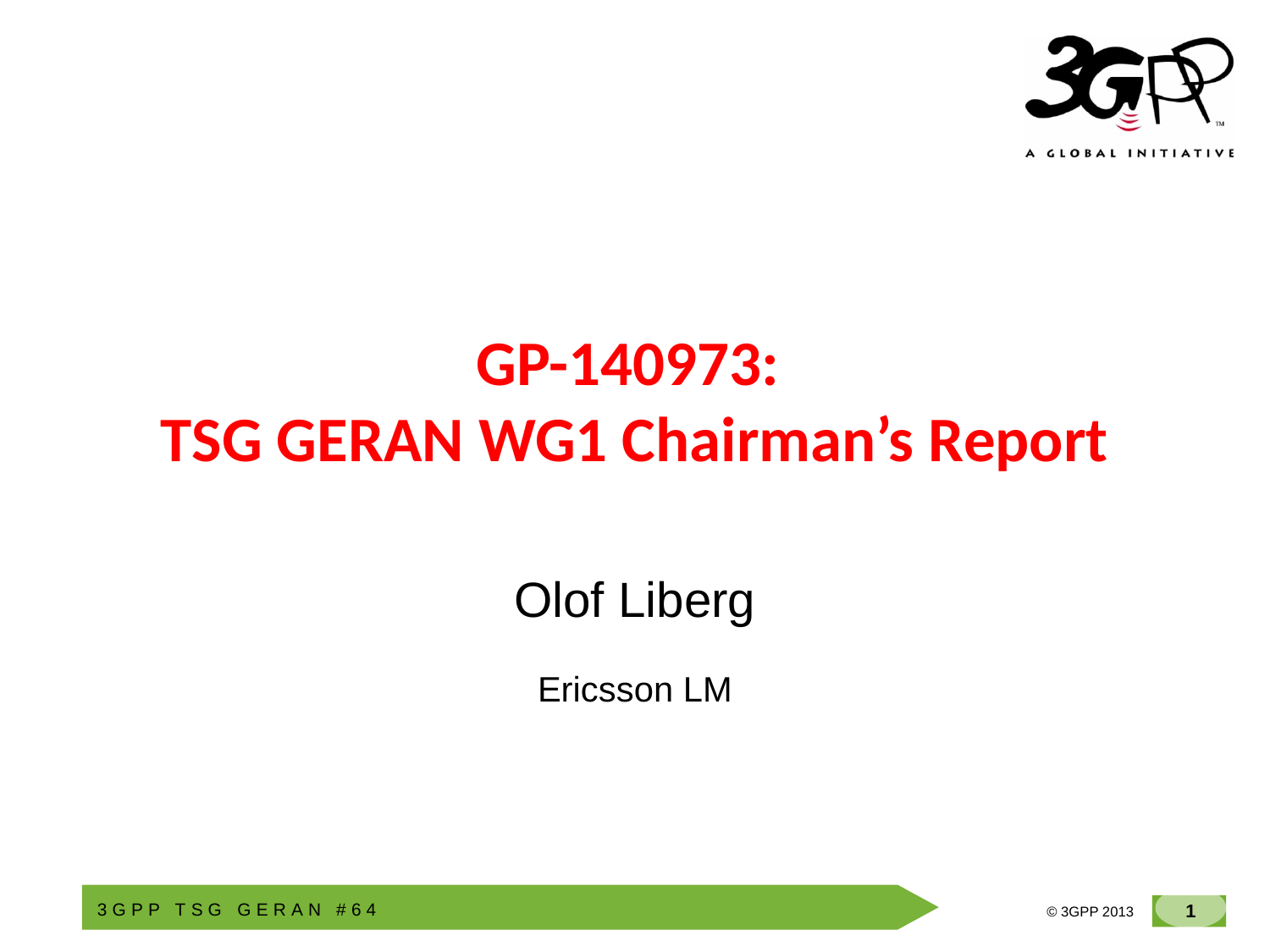

# GP-140973: TSG GERAN WG1 Chairman’s Report
Olof Liberg

Ericsson LM